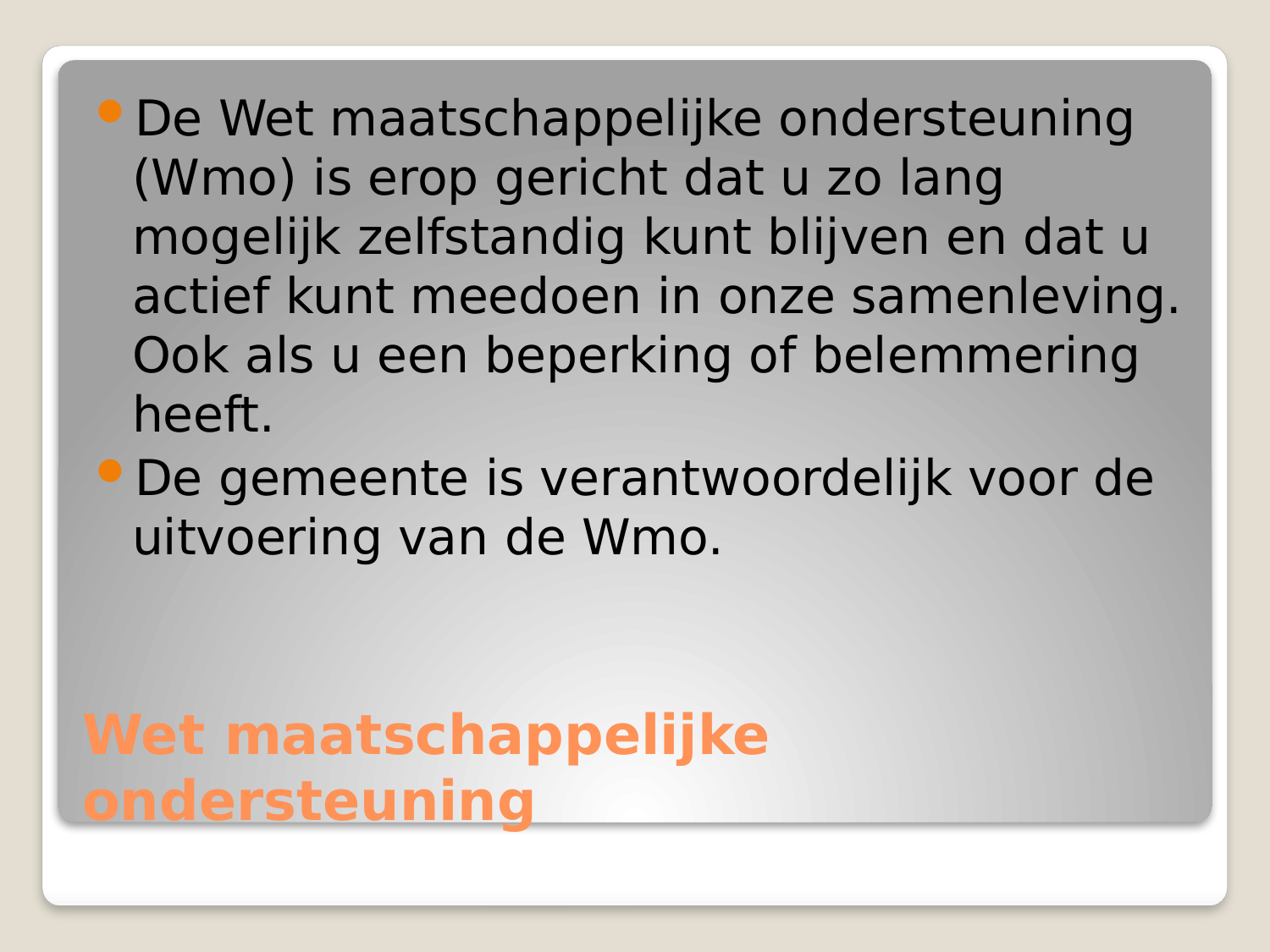

De Wet maatschappelijke ondersteuning (Wmo) is erop gericht dat u zo lang mogelijk zelfstandig kunt blijven en dat u actief kunt meedoen in onze samenleving. Ook als u een beperking of belemmering heeft.
De gemeente is verantwoordelijk voor de uitvoering van de Wmo.

# Wet maatschappelijke ondersteuning